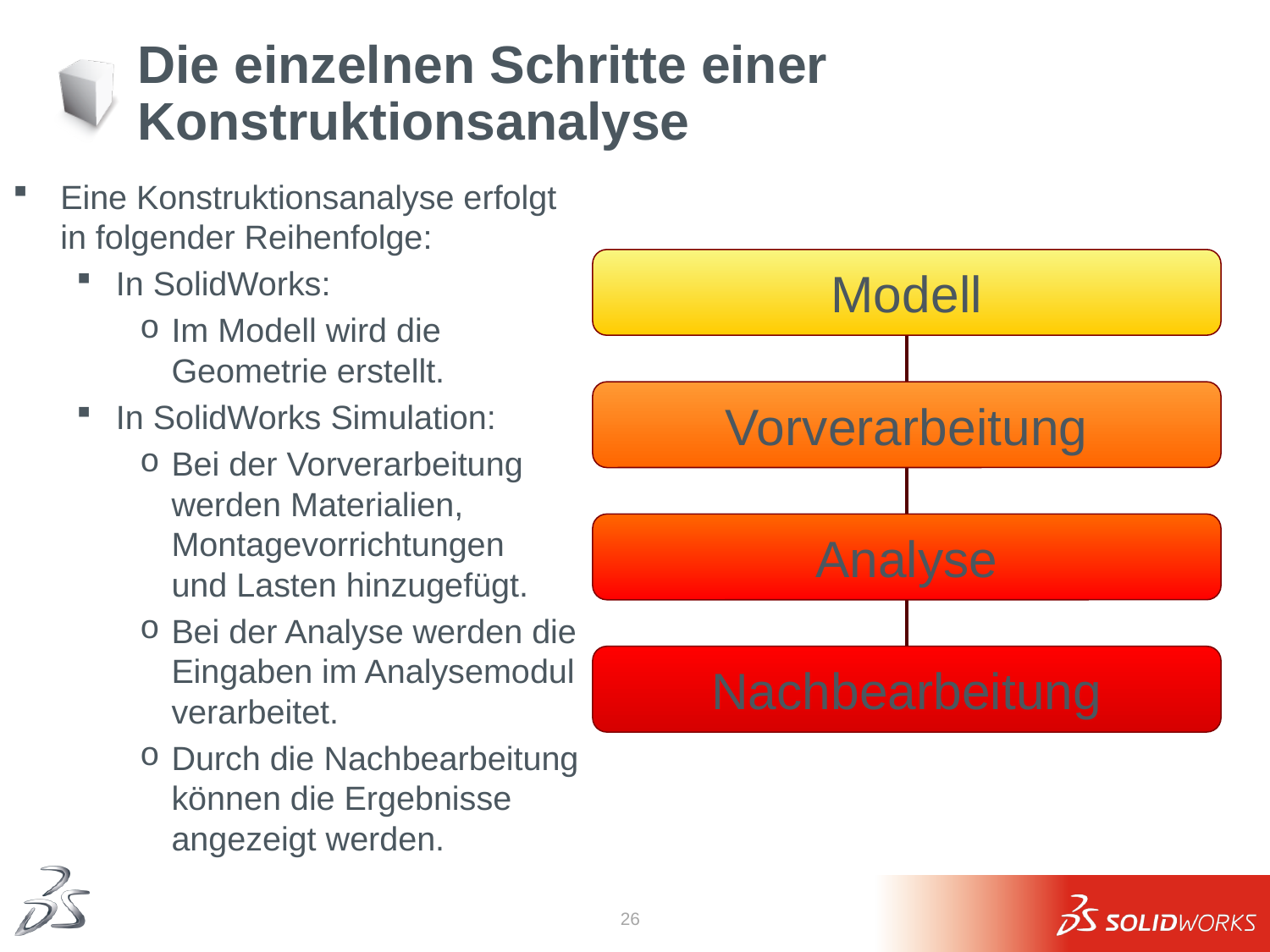

# Die einzelnen Schritte einer Konstruktionsanalyse
Eine Konstruktionsanalyse erfolgt
in folgender Reihenfolge:
In SolidWorks:
Im Modell wird die
Geometrie erstellt.
In SolidWorks Simulation:
Bei der Vorverarbeitung werden Materialien, Montagevorrichtungen
und Lasten hinzugefügt.
Bei der Analyse werden die Eingaben im Analysemodul verarbeitet.
Durch die Nachbearbeitung können die Ergebnisse angezeigt werden.
Modell
Vorverarbeitung
Analyse
Nachbearbeitung